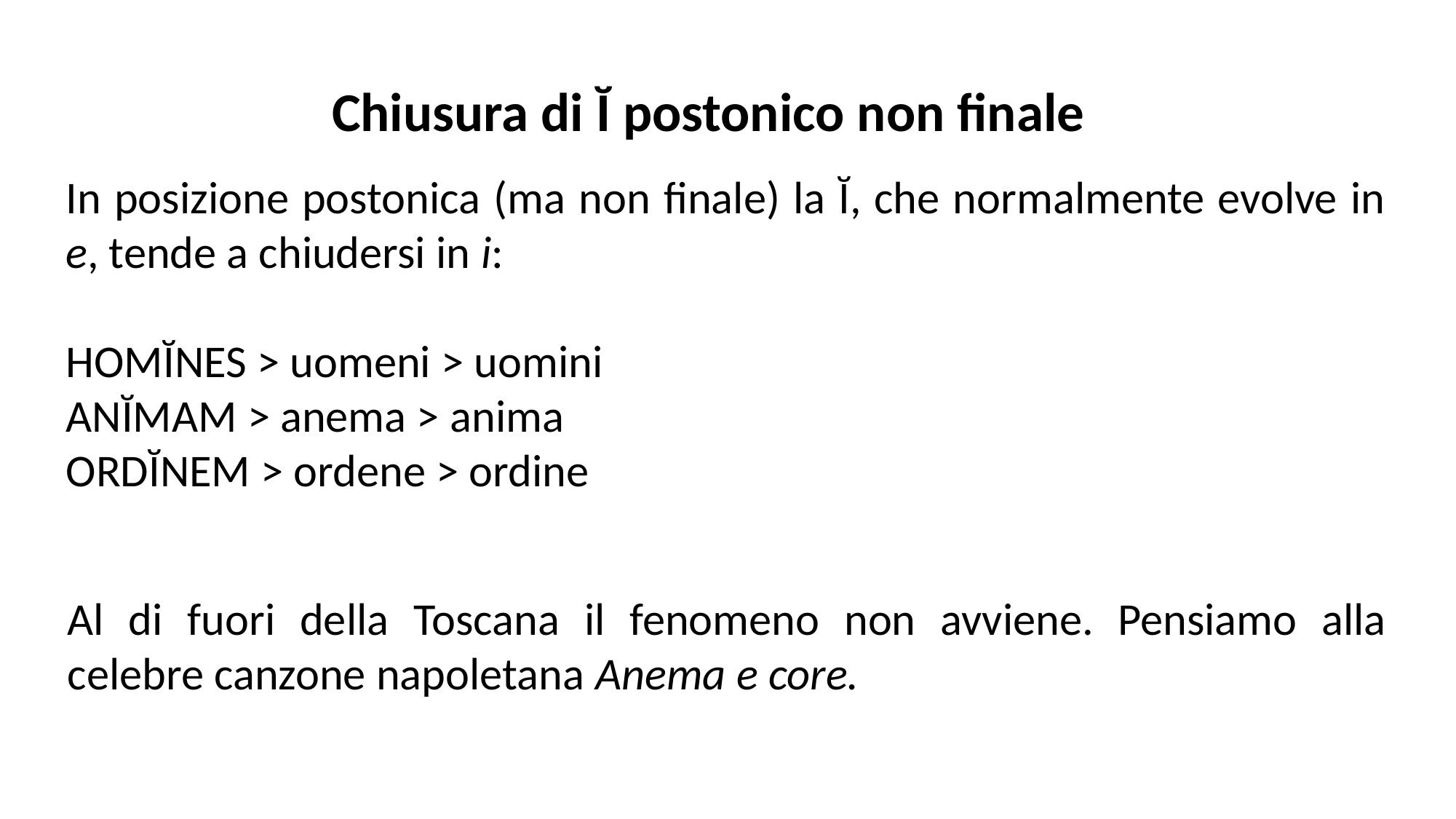

Chiusura di Ĭ postonico non finale
In posizione postonica (ma non finale) la Ĭ, che normalmente evolve in e, tende a chiudersi in i:

HOMĬNES > uomeni > uomini
ANĬMAM > anema > anima
ORDĬNEM > ordene > ordine
Al di fuori della Toscana il fenomeno non avviene. Pensiamo alla celebre canzone napoletana Anema e core.